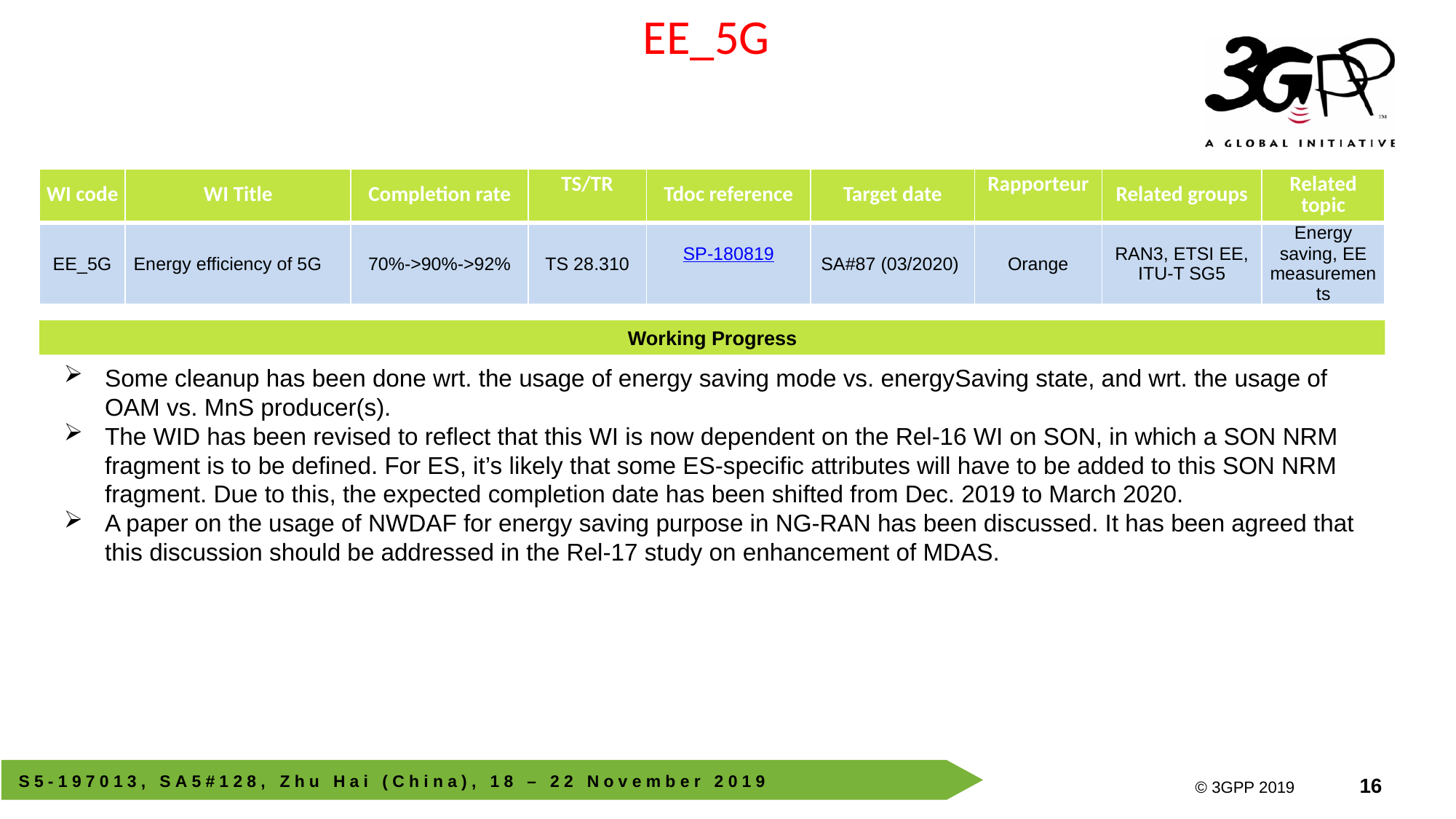

EE_5G
| WI code | WI Title | Completion rate | TS/TR | Tdoc reference | Target date | Rapporteur | Related groups | Related topic |
| --- | --- | --- | --- | --- | --- | --- | --- | --- |
| EE\_5G | Energy efficiency of 5G | 70%->90%->92% | TS 28.310 | SP-180819 | SA#87 (03/2020) | Orange | RAN3, ETSI EE, ITU-T SG5 | Energy saving, EE measurements |
Working Progress
Some cleanup has been done wrt. the usage of energy saving mode vs. energySaving state, and wrt. the usage of OAM vs. MnS producer(s).
The WID has been revised to reflect that this WI is now dependent on the Rel-16 WI on SON, in which a SON NRM fragment is to be defined. For ES, it’s likely that some ES-specific attributes will have to be added to this SON NRM fragment. Due to this, the expected completion date has been shifted from Dec. 2019 to March 2020.
A paper on the usage of NWDAF for energy saving purpose in NG-RAN has been discussed. It has been agreed that this discussion should be addressed in the Rel-17 study on enhancement of MDAS.